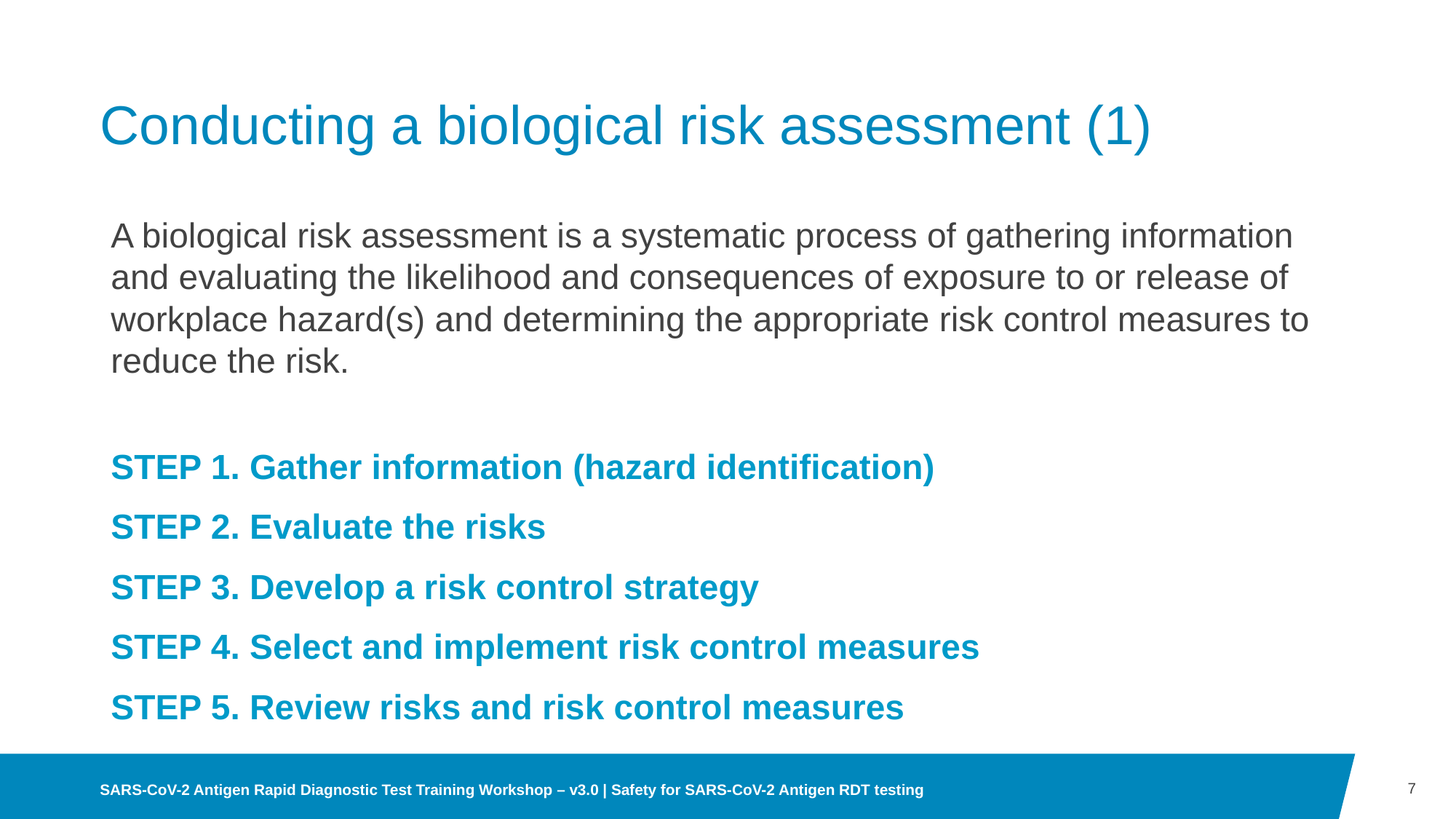

# Conducting a biological risk assessment (1)
A biological risk assessment is a systematic process of gathering information and evaluating the likelihood and consequences of exposure to or release of workplace hazard(s) and determining the appropriate risk control measures to reduce the risk.

STEP 1. Gather information (hazard identification)
STEP 2. Evaluate the risks
STEP 3. Develop a risk control strategy
STEP 4. Select and implement risk control measures
STEP 5. Review risks and risk control measures

7
SARS-CoV-2 Antigen Rapid Diagnostic Test Training Workshop – v3.0 | Safety for SARS-CoV-2 Antigen RDT testing